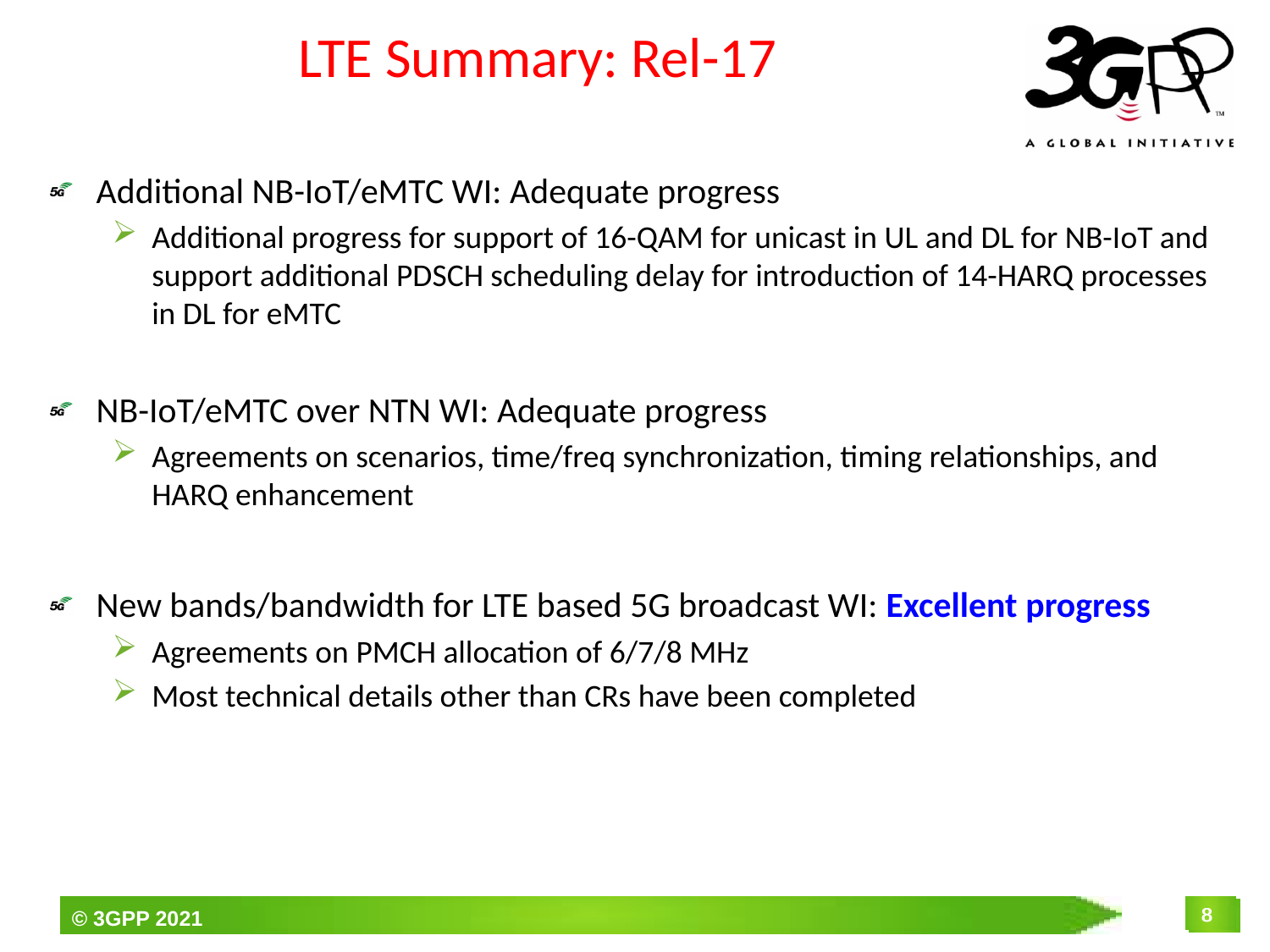

# LTE Summary: Rel-17
Additional NB-IoT/eMTC WI: Adequate progress
Additional progress for support of 16-QAM for unicast in UL and DL for NB-IoT and support additional PDSCH scheduling delay for introduction of 14-HARQ processes in DL for eMTC

NB-IoT/eMTC over NTN WI: Adequate progress
Agreements on scenarios, time/freq synchronization, timing relationships, and HARQ enhancement

New bands/bandwidth for LTE based 5G broadcast WI: Excellent progress
Agreements on PMCH allocation of 6/7/8 MHz
Most technical details other than CRs have been completed

8